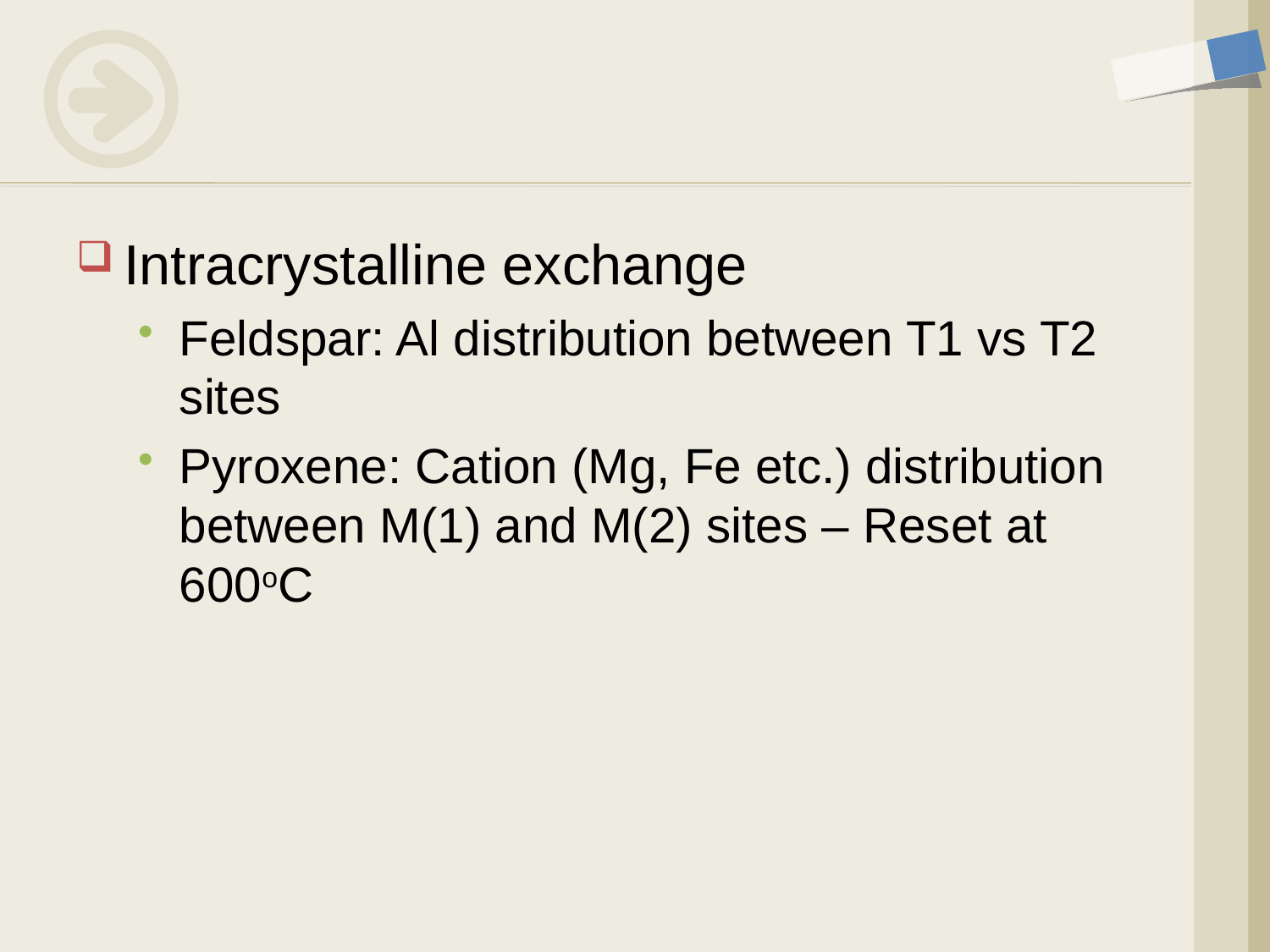

#
Intracrystalline exchange
Feldspar: Al distribution between T1 vs T2 sites
Pyroxene: Cation (Mg, Fe etc.) distribution between M(1) and M(2) sites – Reset at 600oC